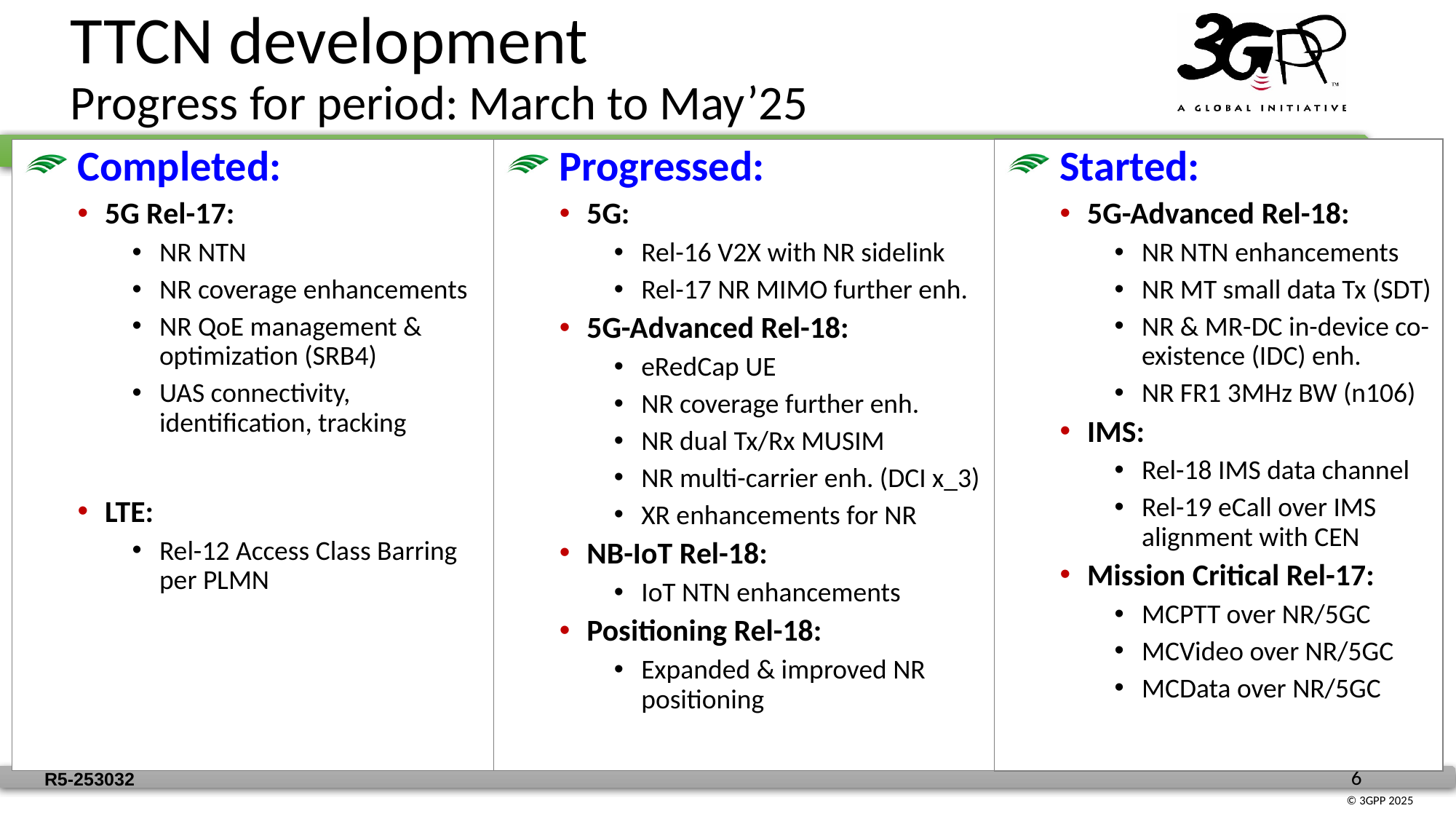

# TTCN development Progress for period: March to May’25
 Completed:
5G Rel-17:
NR NTN
NR coverage enhancements
NR QoE management & optimization (SRB4)
UAS connectivity, identification, tracking

LTE:
Rel-12 Access Class Barring per PLMN

 Progressed:
5G:
Rel-16 V2X with NR sidelink
Rel-17 NR MIMO further enh.
5G-Advanced Rel-18:
eRedCap UE
NR coverage further enh.
NR dual Tx/Rx MUSIM
NR multi-carrier enh. (DCI x_3)
XR enhancements for NR
NB-IoT Rel-18:
IoT NTN enhancements
Positioning Rel-18:
Expanded & improved NR positioning

 Started:
5G-Advanced Rel-18:
NR NTN enhancements
NR MT small data Tx (SDT)
NR & MR-DC in-device co-existence (IDC) enh.
NR FR1 3MHz BW (n106)
IMS:
Rel-18 IMS data channel
Rel-19 eCall over IMS alignment with CEN
Mission Critical Rel-17:
MCPTT over NR/5GC
MCVideo over NR/5GC
MCData over NR/5GC